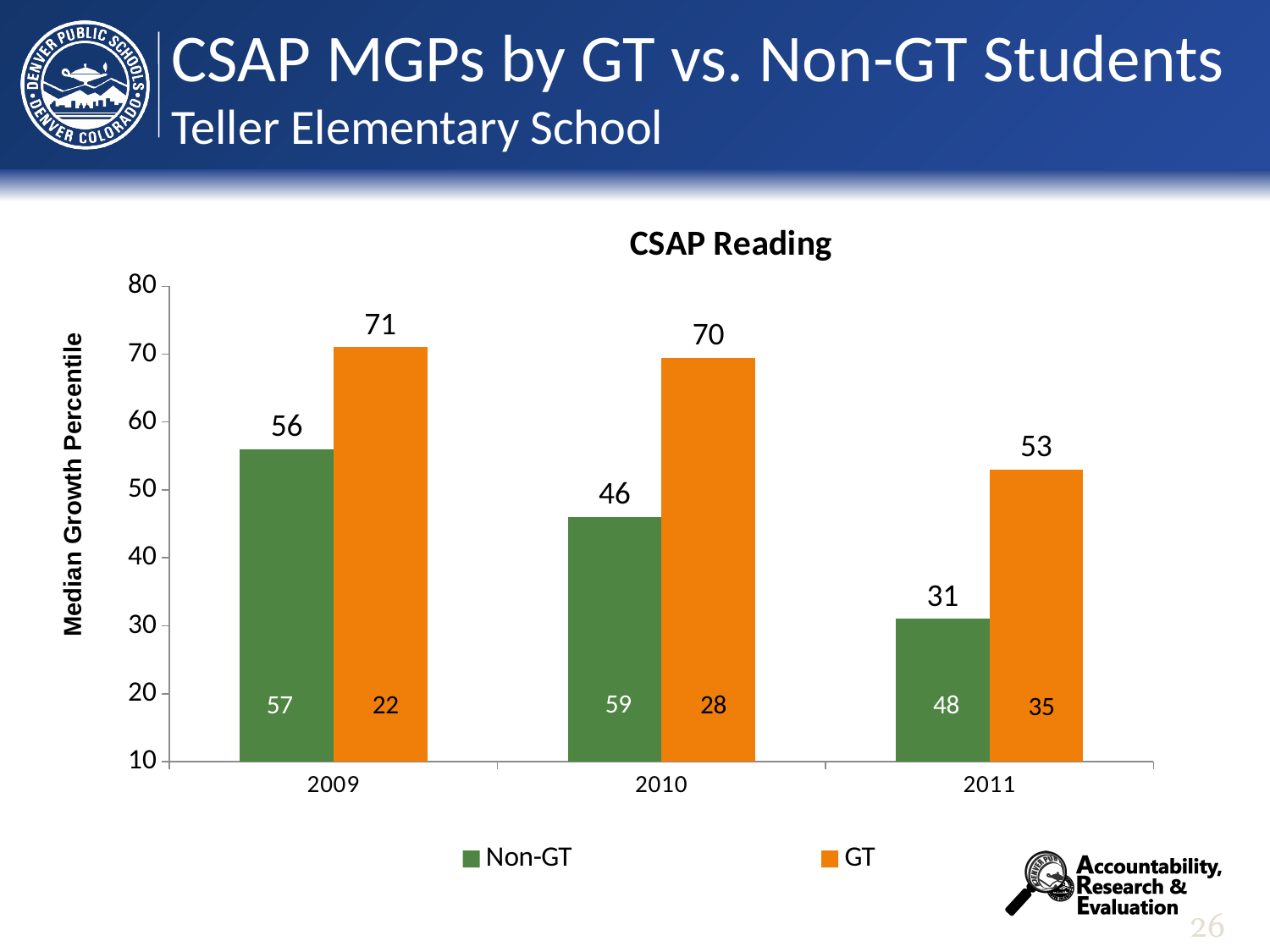

# CSAP MGPs by GT vs. Non-GT Students Teller Elementary School

### Chart

| Category | Non-GT | GT |
|---|---|---|
| 2009 | 56.0 | 71.0 |
| 2010 | 46.0 | 69.5 |
| 2011 | 31.0 | 53.0 |
Median Growth Percentile
26